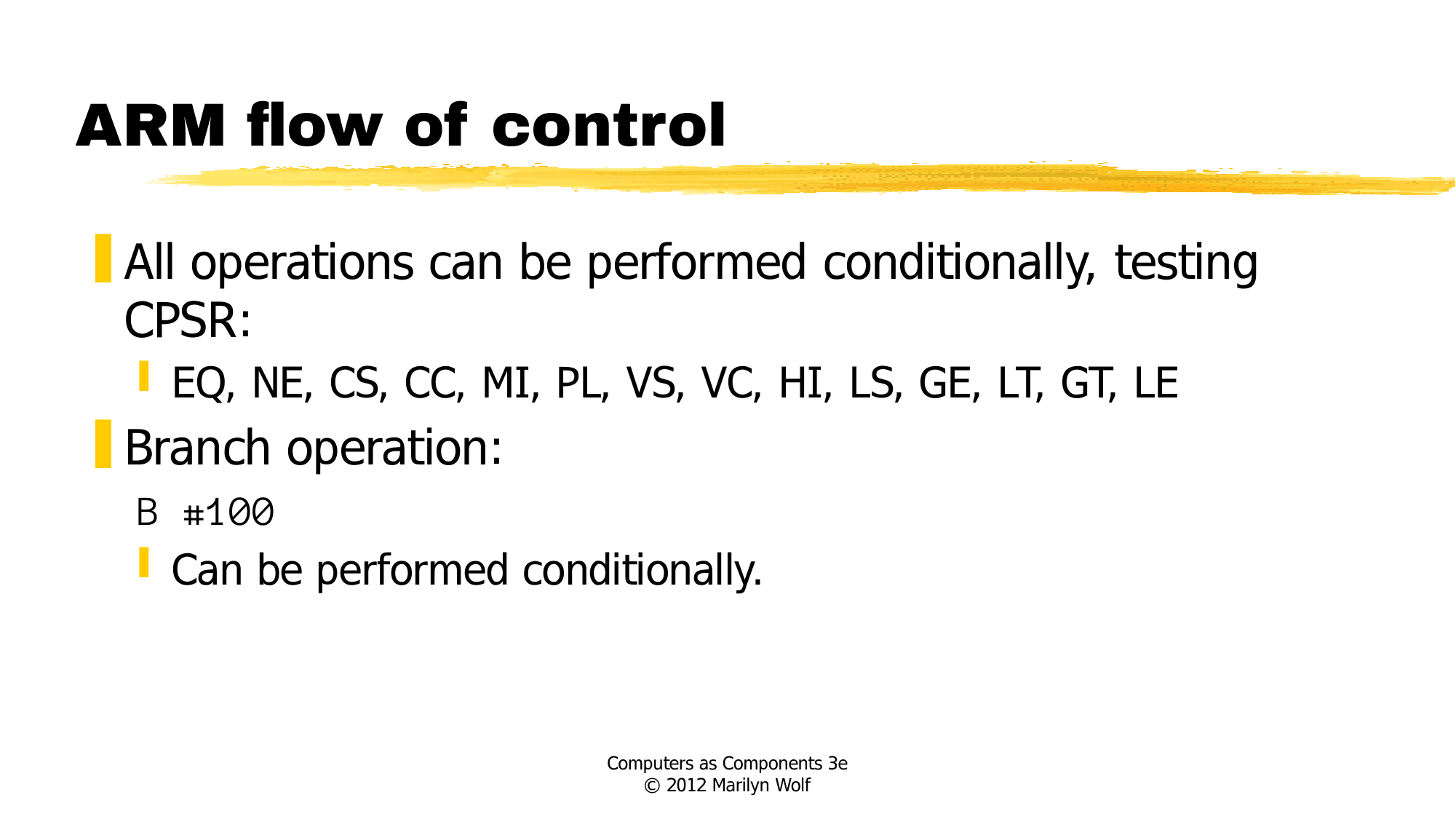

# ARM flow of control
All operations can be performed conditionally, testing CPSR:
EQ, NE, CS, CC, MI, PL, VS, VC, HI, LS, GE, LT, GT, LE
Branch operation:
B #100
Can be performed conditionally.